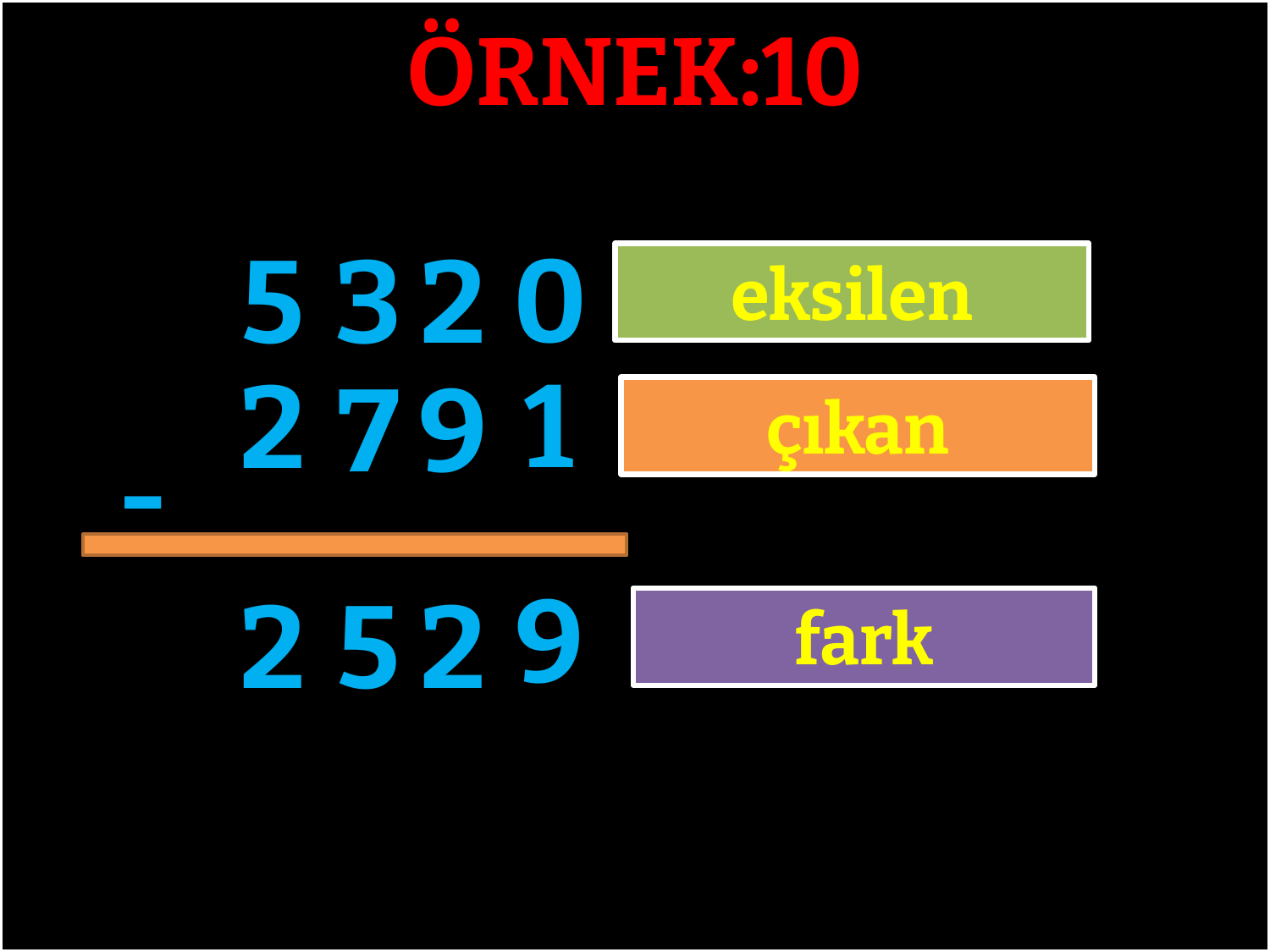

ÖRNEK:10
0
5
3
2
eksilen
#
1
2
7
9
çıkan
-

9
2
5
2
fark